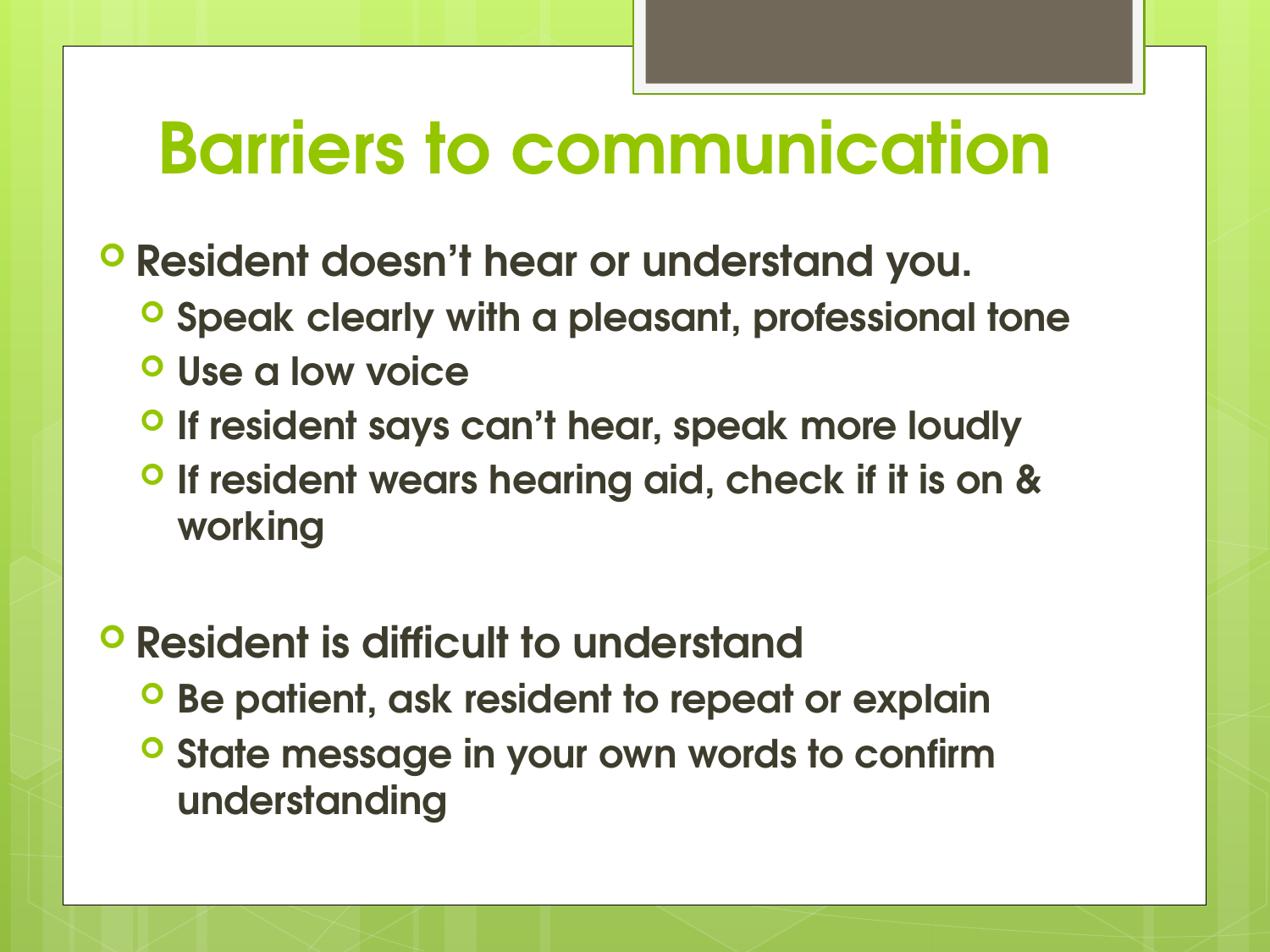

# Barriers to communication
Resident doesn’t hear or understand you.
Speak clearly with a pleasant, professional tone
Use a low voice
If resident says can’t hear, speak more loudly
If resident wears hearing aid, check if it is on & working

Resident is difficult to understand
Be patient, ask resident to repeat or explain
State message in your own words to confirm understanding